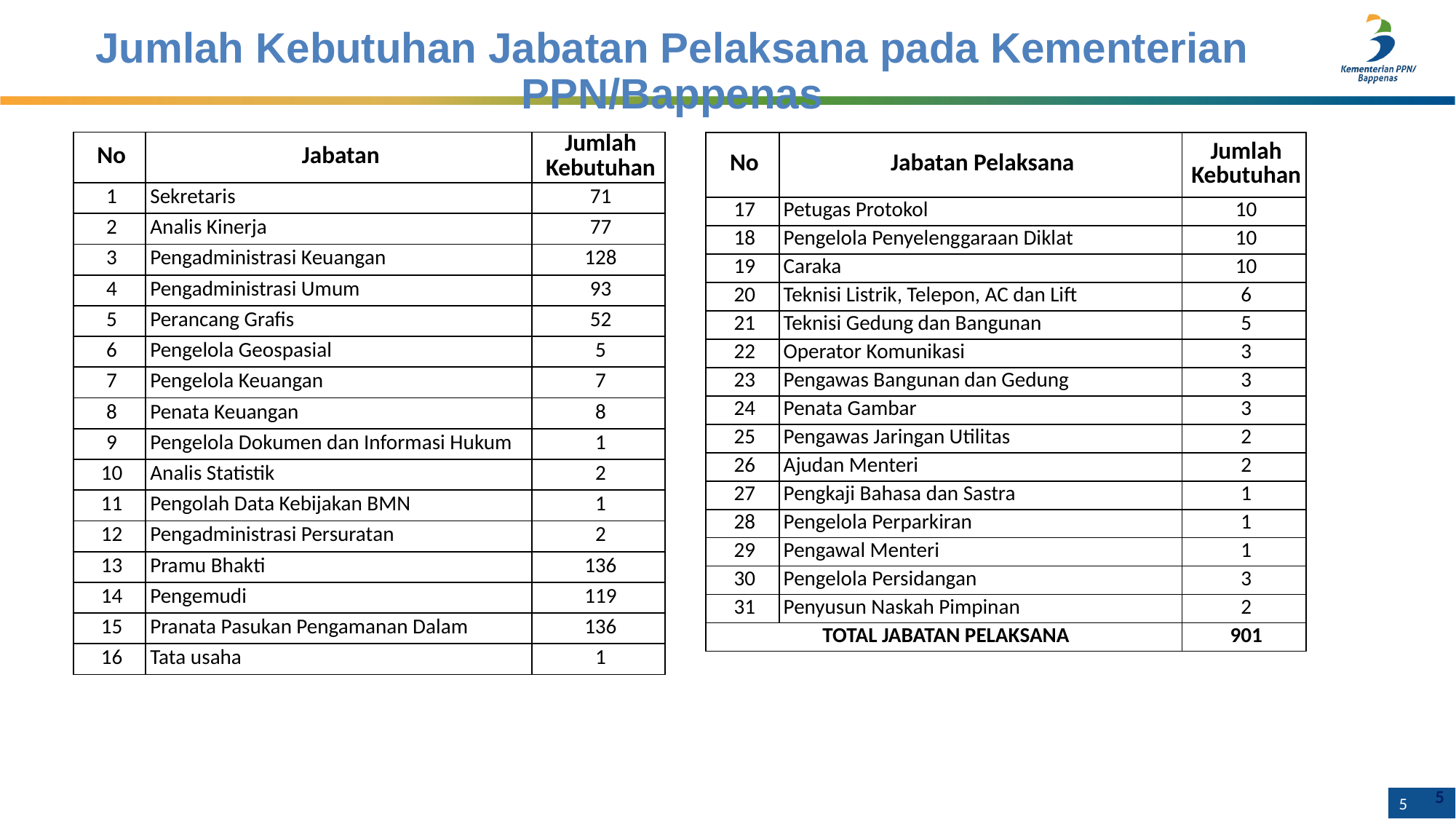

# Jumlah Kebutuhan Jabatan Pelaksana pada Kementerian PPN/Bappenas
| No | Jabatan | Jumlah Kebutuhan |
| --- | --- | --- |
| 1 | Sekretaris | 71 |
| 2 | Analis Kinerja | 77 |
| 3 | Pengadministrasi Keuangan | 128 |
| 4 | Pengadministrasi Umum | 93 |
| 5 | Perancang Grafis | 52 |
| 6 | Pengelola Geospasial | 5 |
| 7 | Pengelola Keuangan | 7 |
| 8 | Penata Keuangan | 8 |
| 9 | Pengelola Dokumen dan Informasi Hukum | 1 |
| 10 | Analis Statistik | 2 |
| 11 | Pengolah Data Kebijakan BMN | 1 |
| 12 | Pengadministrasi Persuratan | 2 |
| 13 | Pramu Bhakti | 136 |
| 14 | Pengemudi | 119 |
| 15 | Pranata Pasukan Pengamanan Dalam | 136 |
| 16 | Tata usaha | 1 |
| No | Jabatan Pelaksana | Jumlah Kebutuhan |
| --- | --- | --- |
| 17 | Petugas Protokol | 10 |
| 18 | Pengelola Penyelenggaraan Diklat | 10 |
| 19 | Caraka | 10 |
| 20 | Teknisi Listrik, Telepon, AC dan Lift | 6 |
| 21 | Teknisi Gedung dan Bangunan | 5 |
| 22 | Operator Komunikasi | 3 |
| 23 | Pengawas Bangunan dan Gedung | 3 |
| 24 | Penata Gambar | 3 |
| 25 | Pengawas Jaringan Utilitas | 2 |
| 26 | Ajudan Menteri | 2 |
| 27 | Pengkaji Bahasa dan Sastra | 1 |
| 28 | Pengelola Perparkiran | 1 |
| 29 | Pengawal Menteri | 1 |
| 30 | Pengelola Persidangan | 3 |
| 31 | Penyusun Naskah Pimpinan | 2 |
| TOTAL JABATAN PELAKSANA |  | 901 |
5